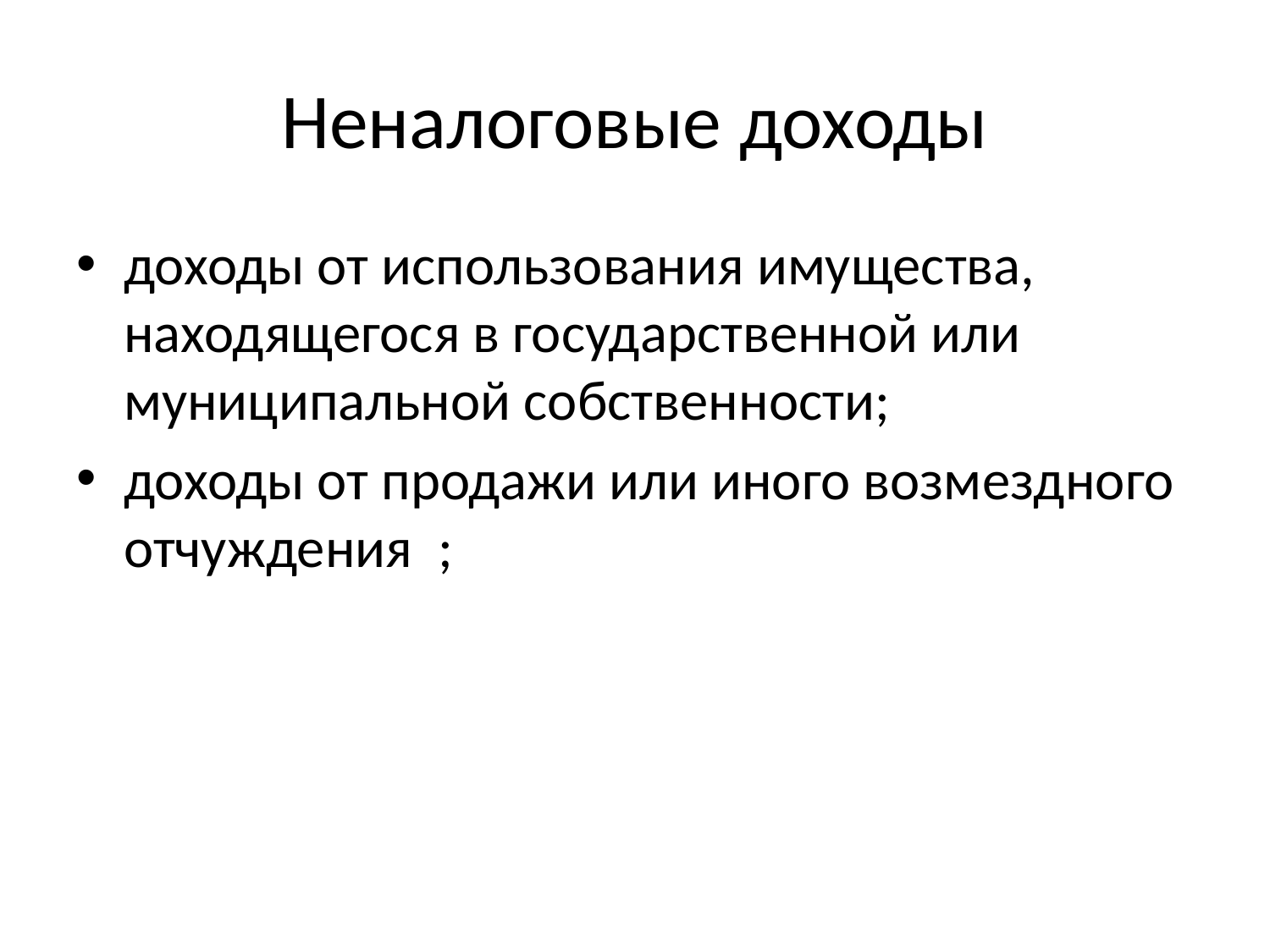

# Неналоговые доходы
доходы от использования имущества, находящегося в государственной или муниципальной собственности;
доходы от продажи или иного возмездного отчуждения  ;